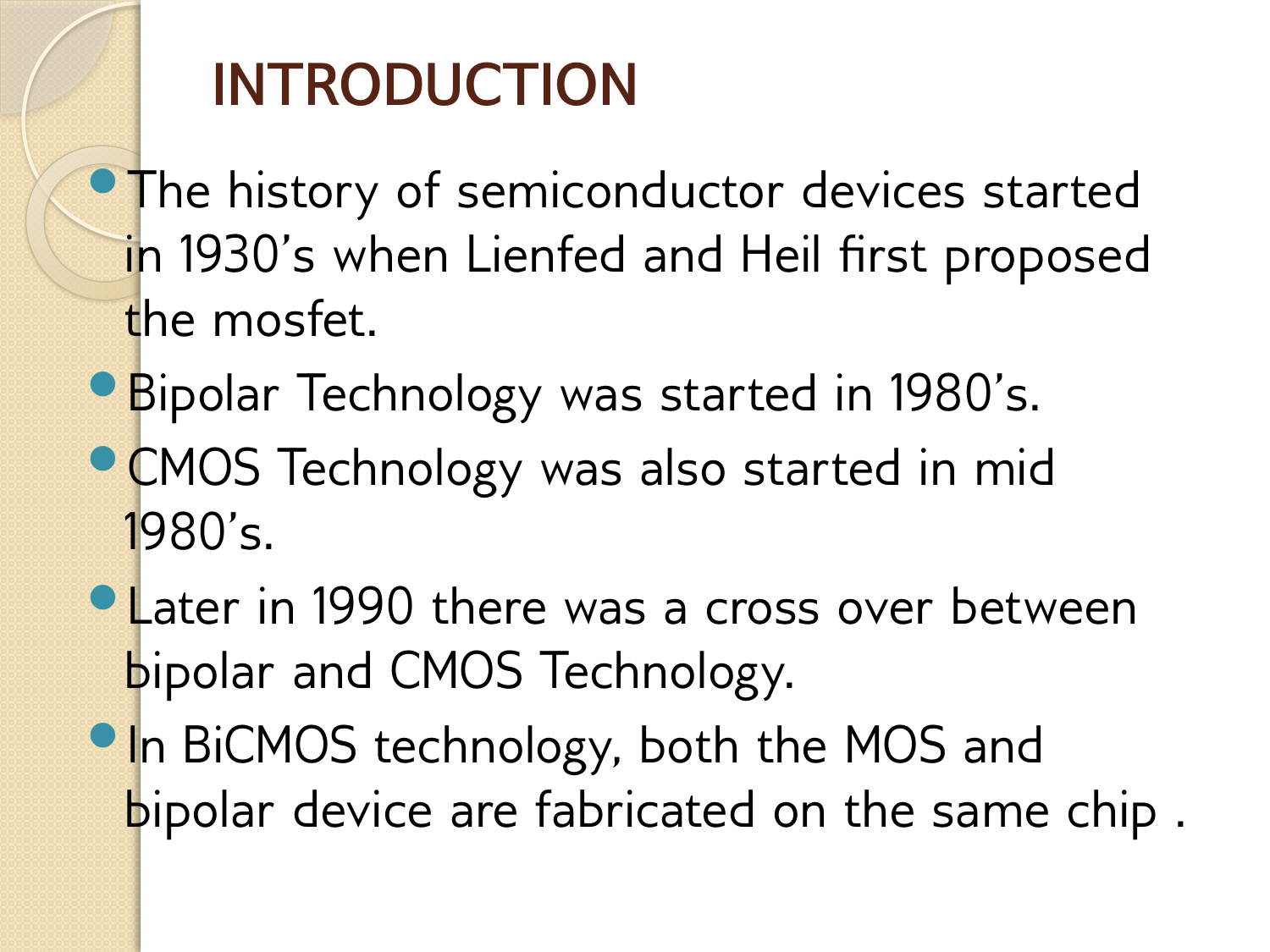

# INTRODUCTION
The history of semiconductor devices started in 1930’s when Lienfed and Heil first proposed the mosfet.
Bipolar Technology was started in 1980’s.
CMOS Technology was also started in mid 1980’s.
Later in 1990 there was a cross over between bipolar and CMOS Technology.
In BiCMOS technology, both the MOS and bipolar device are fabricated on the same chip .